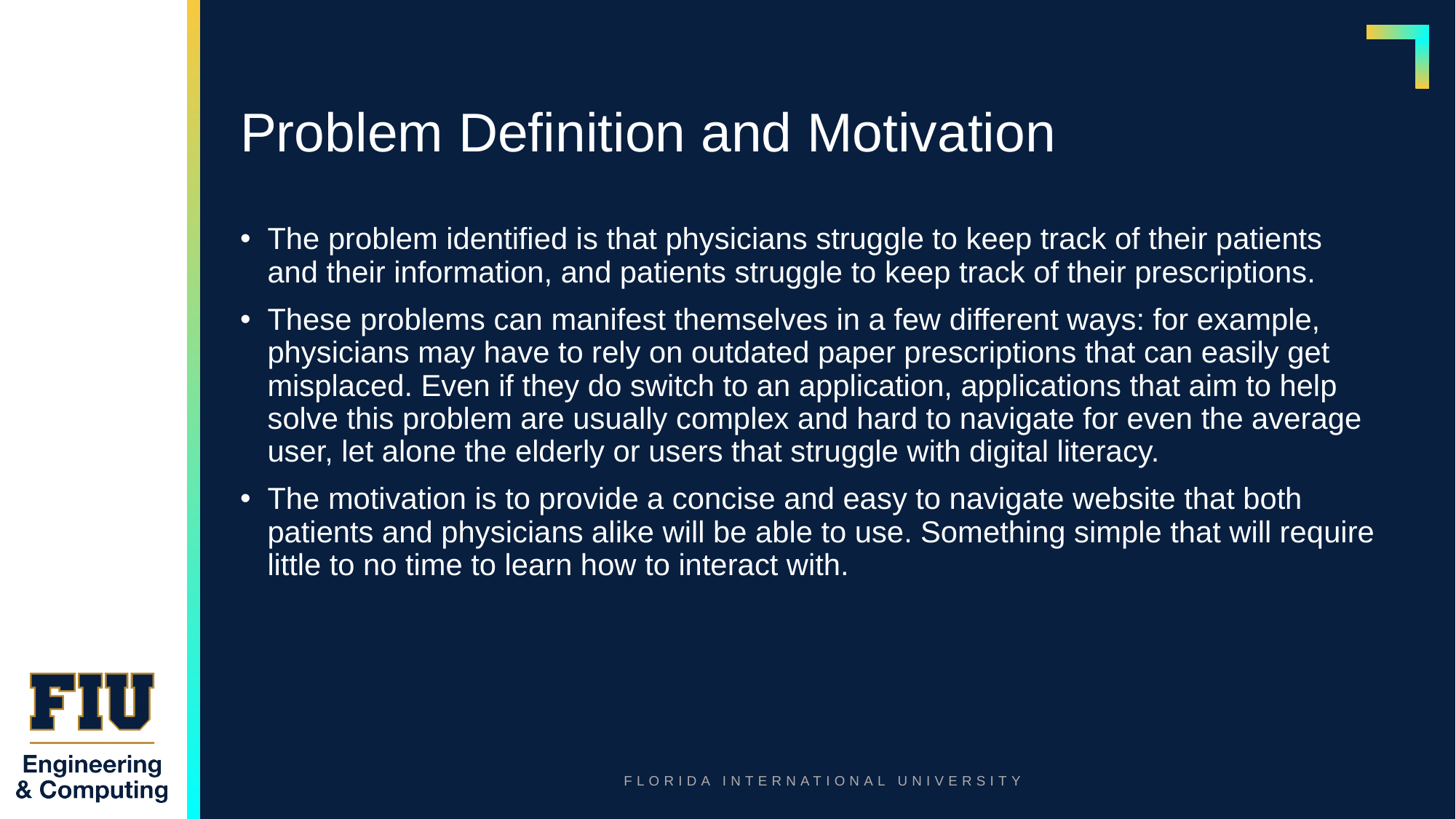

# Problem Definition and Motivation
The problem identified is that physicians struggle to keep track of their patients and their information, and patients struggle to keep track of their prescriptions.
These problems can manifest themselves in a few different ways: for example, physicians may have to rely on outdated paper prescriptions that can easily get misplaced. Even if they do switch to an application, applications that aim to help solve this problem are usually complex and hard to navigate for even the average user, let alone the elderly or users that struggle with digital literacy.
The motivation is to provide a concise and easy to navigate website that both patients and physicians alike will be able to use. Something simple that will require little to no time to learn how to interact with.